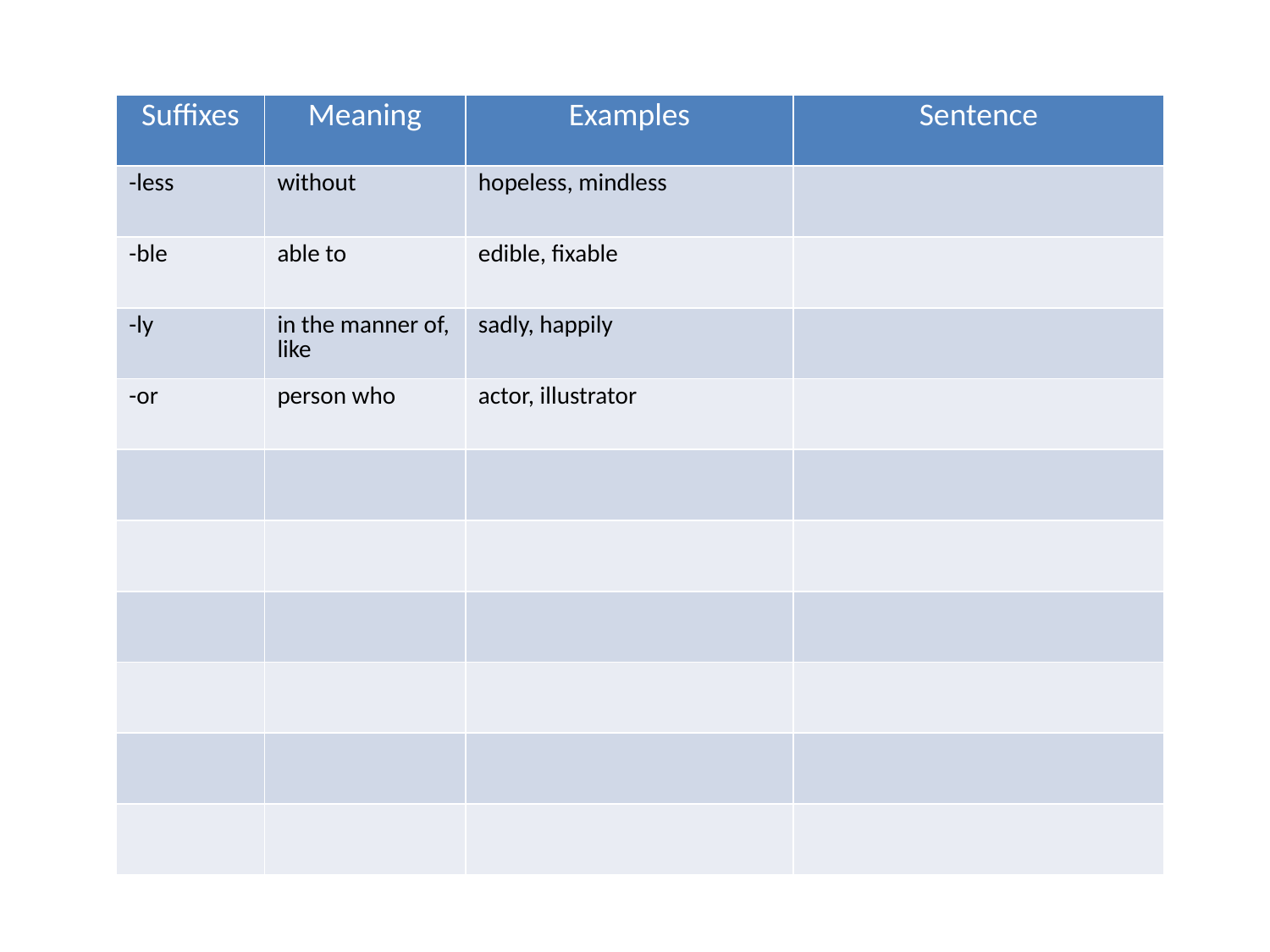

| Suffixes | Meaning | Examples | Sentence |
| --- | --- | --- | --- |
| -less | without | hopeless, mindless |  |
| -ble | able to | edible, fixable |  |
| -ly | in the manner of, like | sadly, happily |  |
| -or | person who | actor, illustrator |  |
|  |  |  |  |
|  |  |  |  |
|  |  |  |  |
|  |  |  |  |
|  |  |  |  |
|  |  |  |  |